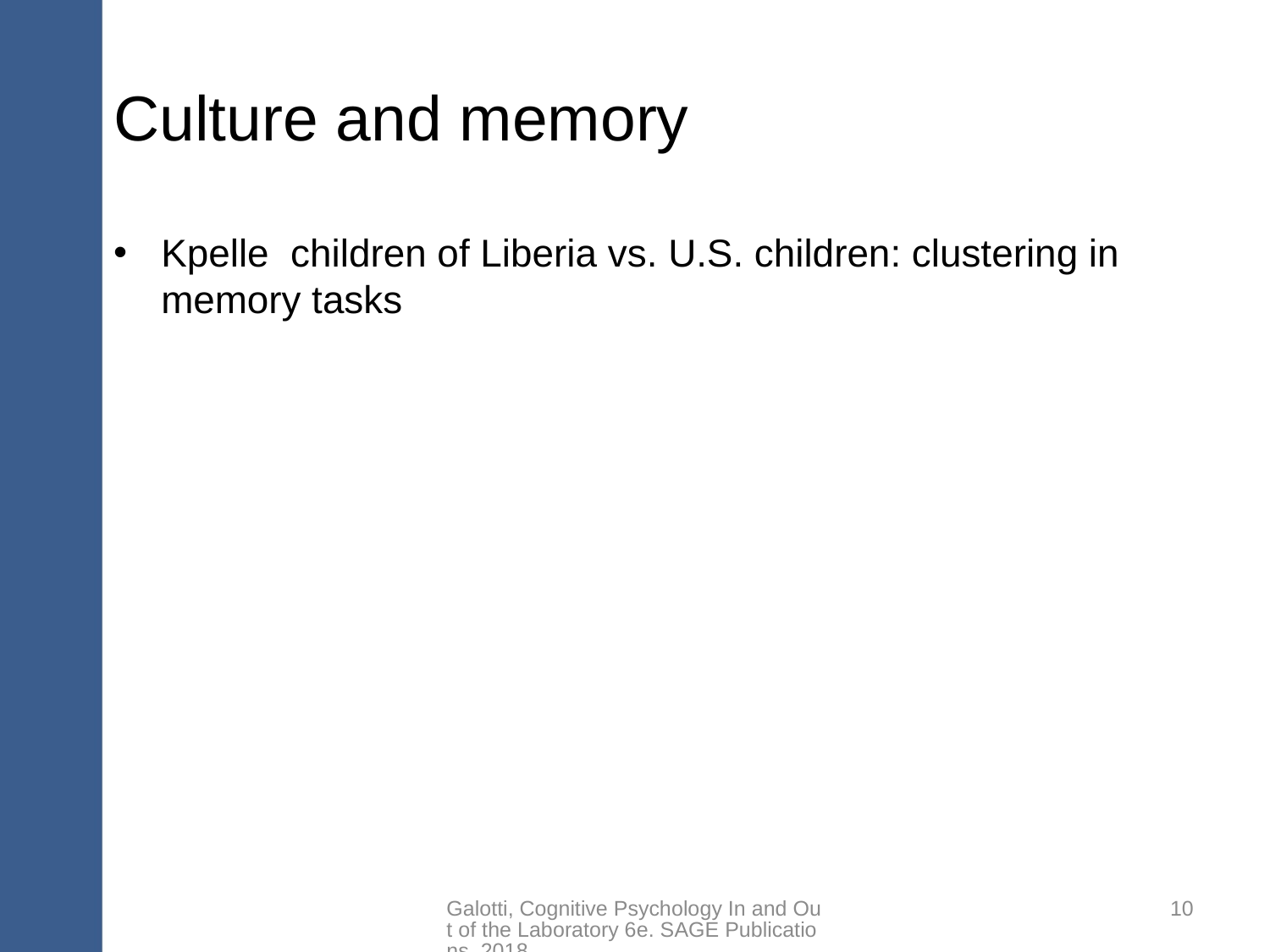

# Culture and memory
Kpelle  children of Liberia vs. U.S. children: clustering in memory tasks
Galotti, Cognitive Psychology In and Out of the Laboratory 6e. SAGE Publications, 2018.
10